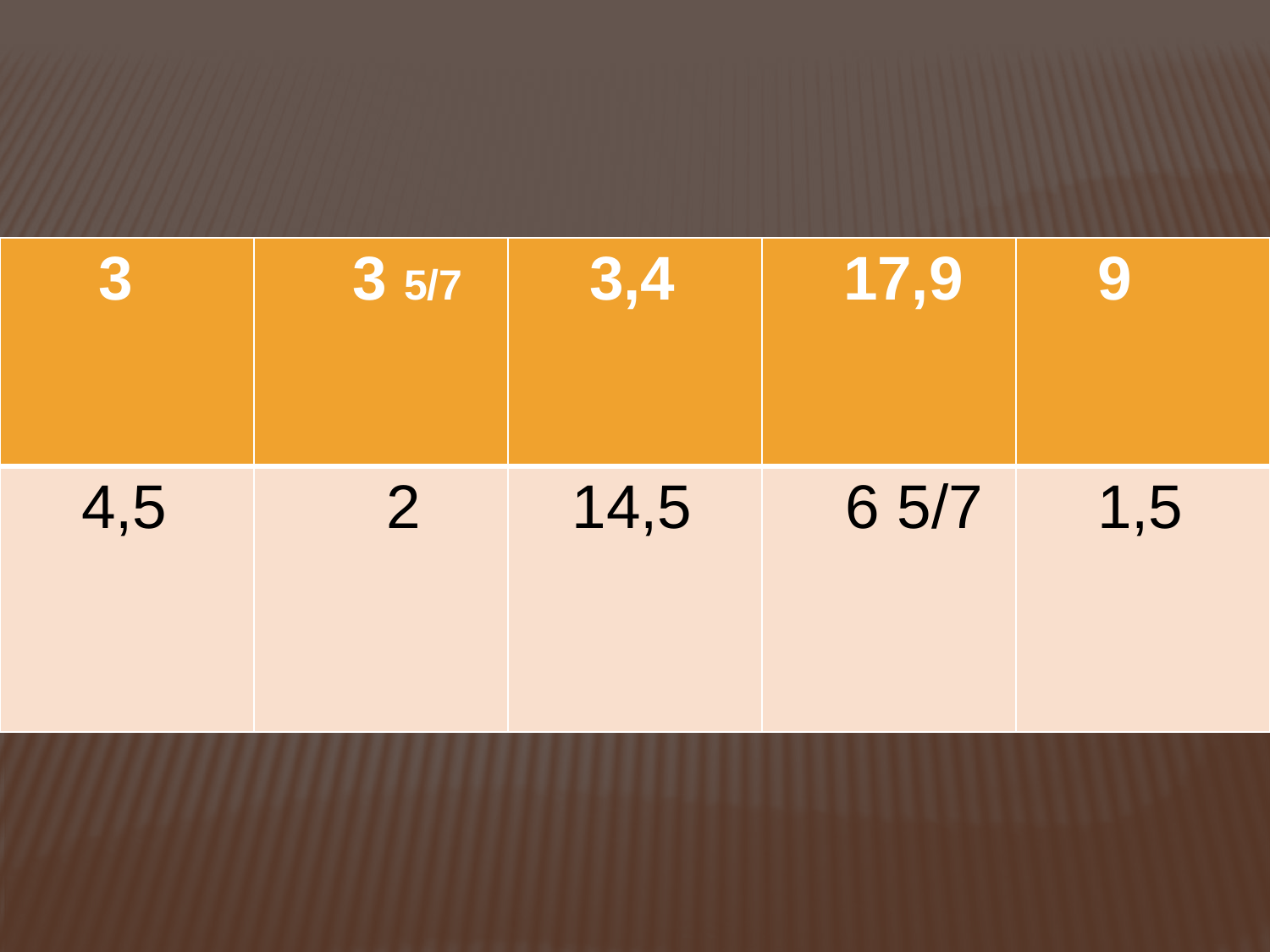

| 3 | 3 5/7 | 3,4 | 17,9 | 9 |
| --- | --- | --- | --- | --- |
| 4,5 | 2 | 14,5 | 6 5/7 | 1,5 |
#